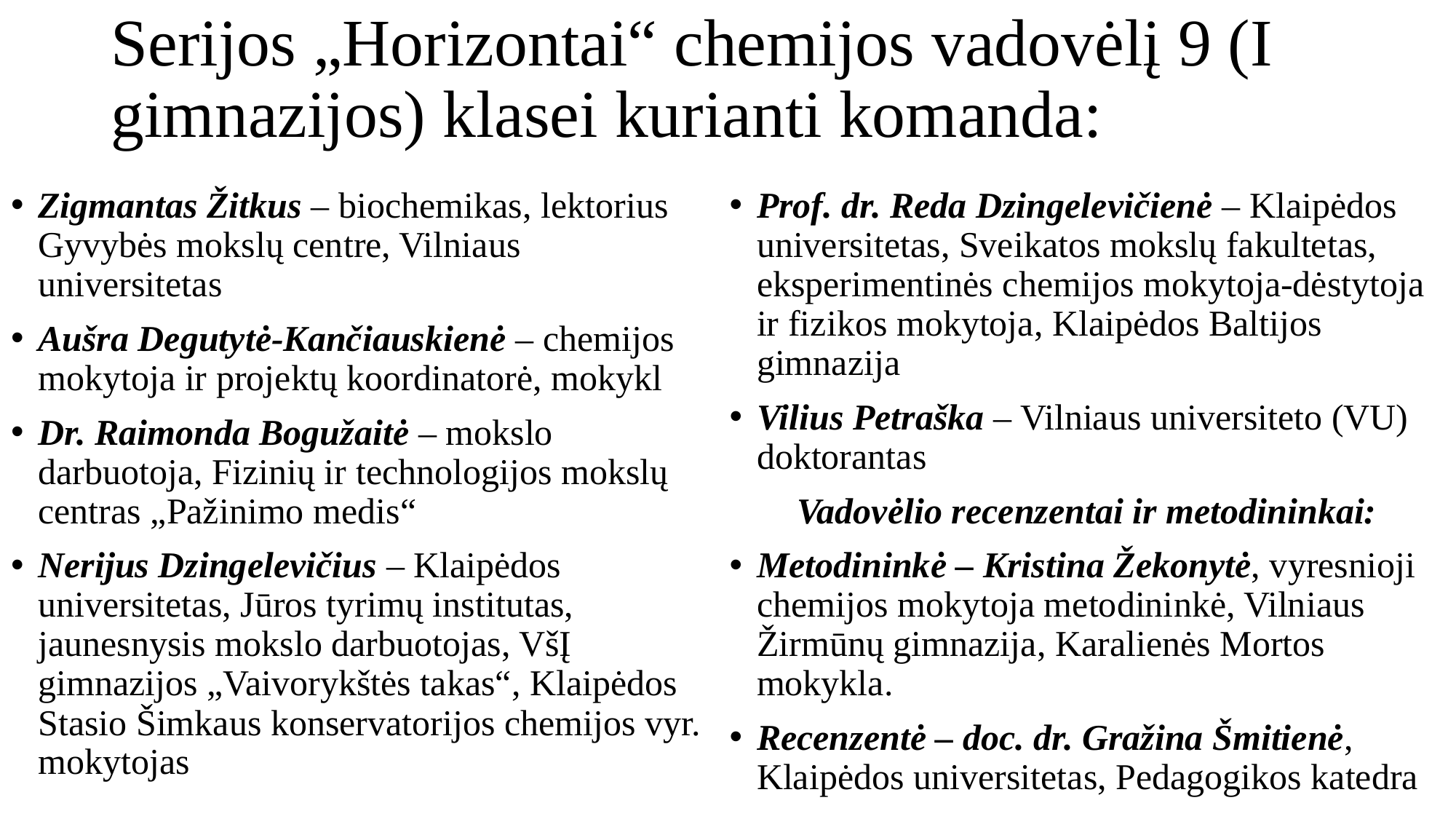

# Serijos „Horizontai“ chemijos vadovėlį 9 (I gimnazijos) klasei kurianti komanda:
Prof. dr. Reda Dzingelevičienė – Klaipėdos universitetas, Sveikatos mokslų fakultetas, eksperimentinės chemijos mokytoja-dėstytoja ir fizikos mokytoja, Klaipėdos Baltijos gimnazija
Vilius Petraška – Vilniaus universiteto (VU) doktorantas
Vadovėlio recenzentai ir metodininkai:
Metodininkė – Kristina Žekonytė, vyresnioji chemijos mokytoja metodininkė, Vilniaus Žirmūnų gimnazija, Karalienės Mortos mokykla.
Recenzentė – doc. dr. Gražina Šmitienė, Klaipėdos universitetas, Pedagogikos katedra
Zigmantas Žitkus – biochemikas, lektorius Gyvybės mokslų centre, Vilniaus universitetas
Aušra Degutytė-Kančiauskienė – chemijos mokytoja ir projektų koordinatorė, mokykl
Dr. Raimonda Bogužaitė – mokslo darbuotoja, Fizinių ir technologijos mokslų centras „Pažinimo medis“
Nerijus Dzingelevičius – Klaipėdos universitetas, Jūros tyrimų institutas, jaunesnysis mokslo darbuotojas, VšĮ gimnazijos „Vaivorykštės takas“, Klaipėdos Stasio Šimkaus konservatorijos chemijos vyr. mokytojas